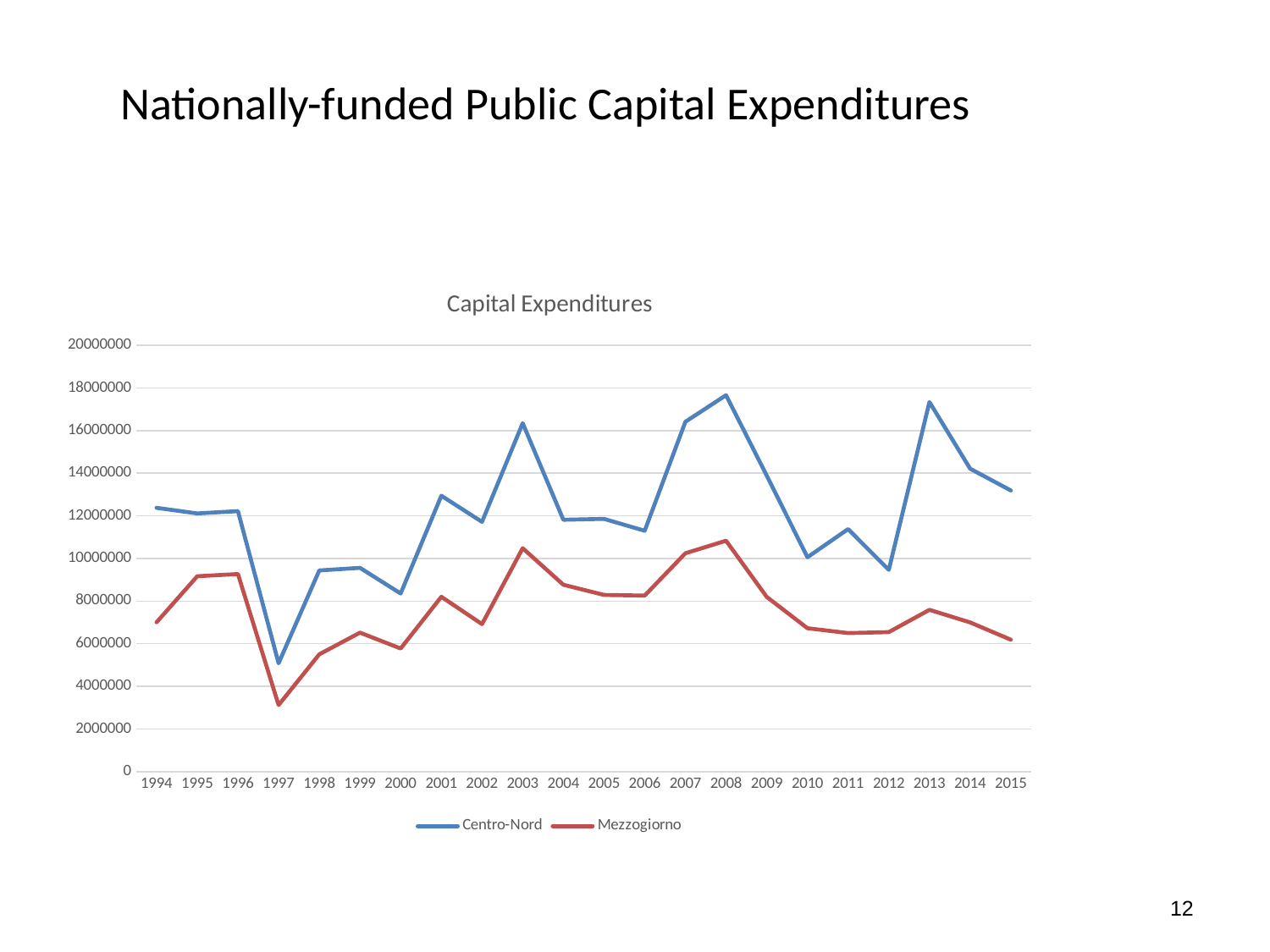

# Nationally-funded Public Capital Expenditures

### Chart: Capital Expenditures

| Category |  |  |
|---|---|---|
| 1994.0 | 12377005.7894818 | 7004389.88364226 |
| 1995.0 | 12114709.208943 | 9165188.22271687 |
| 1996.0 | 12222400.2850842 | 9268370.63012906 |
| 1997.0 | 5083319.47507321 | 3121989.70184943 |
| 1998.0 | 9436584.7738177 | 5502065.82759636 |
| 1999.0 | 9558135.48730291 | 6519703.34715716 |
| 2000.0 | 8355338.0 | 5775137.0 |
| 2001.0 | 12944388.0 | 8202178.0 |
| 2002.0 | 11719855.0 | 6917750.0 |
| 2003.0 | 16350623.0 | 10482196.0 |
| 2004.0 | 11818488.0 | 8765826.0 |
| 2005.0 | 11860275.0 | 8287313.0 |
| 2006.0 | 11300351.0 | 8256927.0 |
| 2007.0 | 16415432.0 | 10245547.0 |
| 2008.0 | 17662257.0 | 10834394.0 |
| 2009.0 | 13890171.0 | 8195288.0 |
| 2010.0 | 10055777.0 | 6725629.0 |
| 2011.0 | 11381930.0 | 6500157.0 |
| 2012.0 | 9465554.0 | 6542877.0 |
| 2013.0 | 17342862.0 | 7589967.0 |
| 2014.0 | 14212708.0 | 6998687.0 |
| 2015.0 | 13190793.18816 | 6186472.86953 |
12